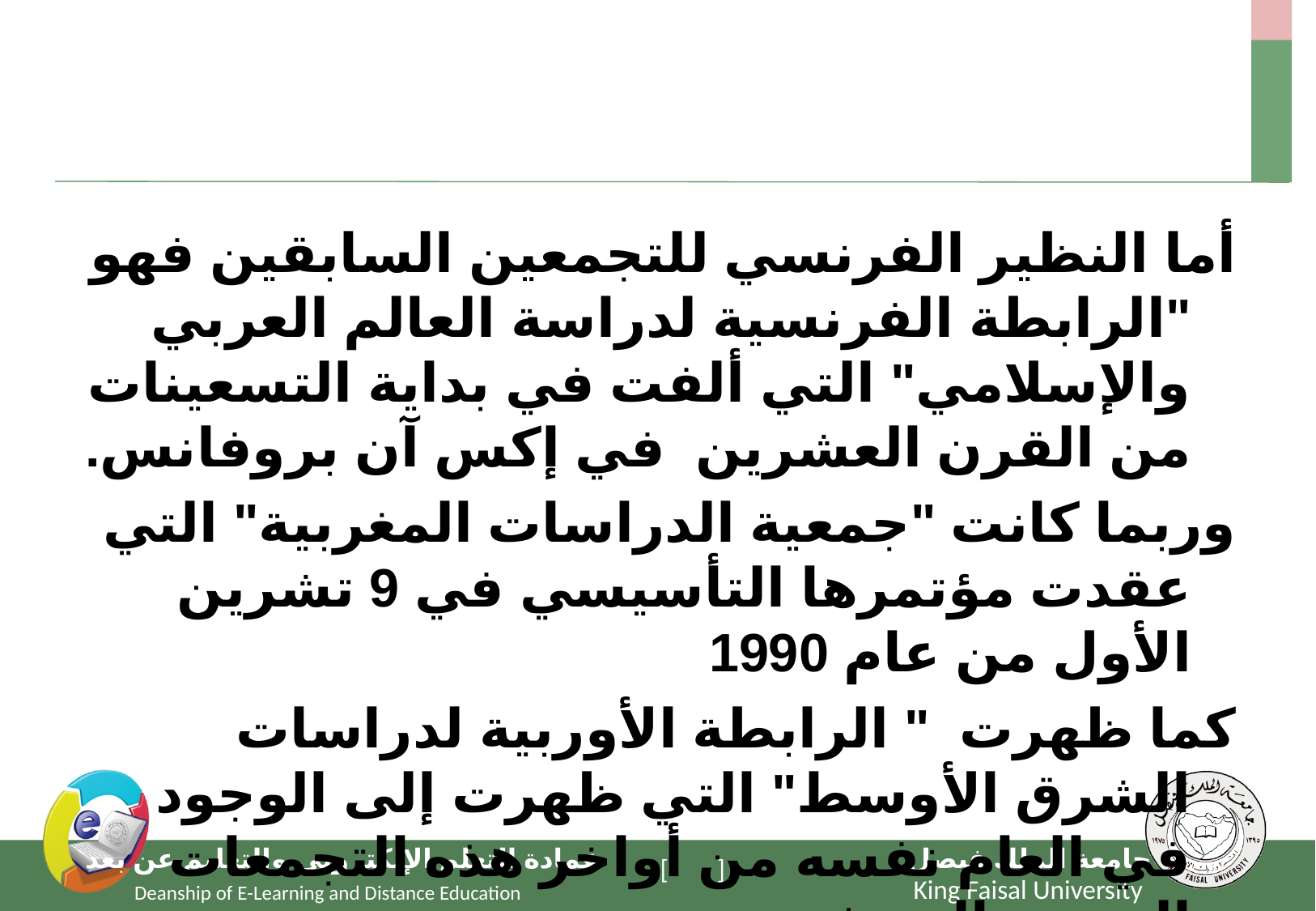

#
أما النظير الفرنسي للتجمعين السابقين فهو "الرابطة الفرنسية لدراسة العالم العربي والإسلامي" التي ألفت في بداية التسعينات من القرن العشرين  في إكس آن بروفانس.
وربما كانت "جمعية الدراسات المغربية" التي عقدت مؤتمرها التأسيسي في 9 تشرين الأول من عام 1990
كما ظهرت  " الرابطة الأوربية لدراسات الشرق الأوسط" التي ظهرت إلى الوجود في العام نفسه من أواخر هذه التجمعات المهنية الحديثة.